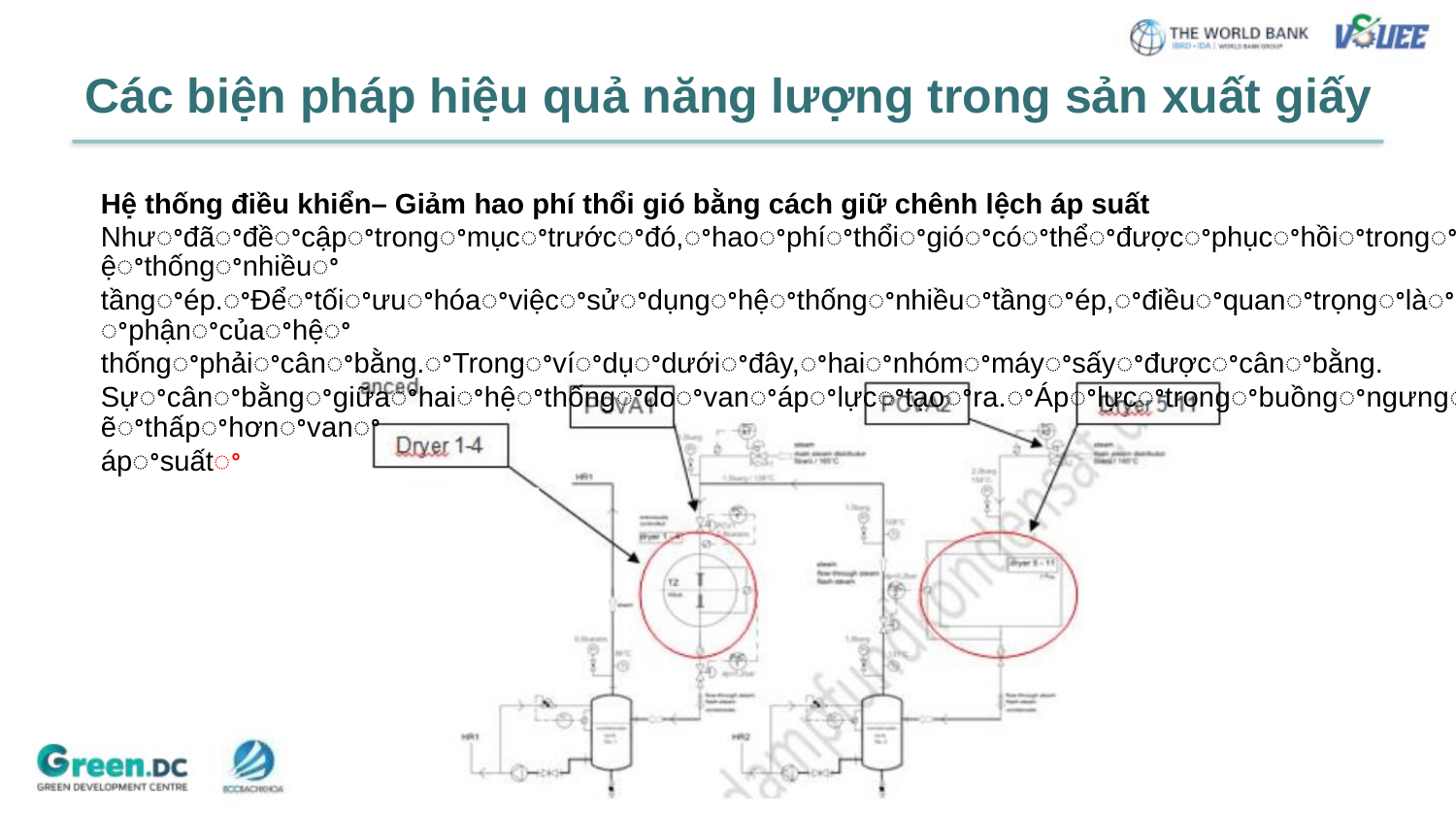

Các biện pháp hiệu quả năng lượng trong sản xuất giấy
Hệ thống điều khiển– Giảm hao phí thổi gió bằng cách giữ chênh lệch áp suất
Nhưꢀđãꢀđềꢀcậpꢀtrongꢀmụcꢀtrướcꢀđó,ꢀhaoꢀphíꢀthổiꢀgióꢀcóꢀthểꢀđượcꢀphụcꢀhồiꢀtrongꢀmộtꢀhệꢀthốngꢀnhiềuꢀ
tầngꢀép.ꢀĐểꢀtốiꢀưuꢀhóaꢀviệcꢀsửꢀdụngꢀhệꢀthốngꢀnhiềuꢀtầngꢀép,ꢀđiềuꢀquanꢀtrọngꢀlàꢀmỗiꢀbộꢀphậnꢀcủaꢀhệꢀ
thốngꢀphảiꢀcânꢀbằng.ꢀTrongꢀvíꢀdụꢀdướiꢀđây,ꢀhaiꢀnhómꢀmáyꢀsấyꢀđượcꢀcânꢀbằng.
Sựꢀcânꢀbằngꢀgiữaꢀhaiꢀhệꢀthốngꢀdoꢀvanꢀápꢀlựcꢀtạoꢀra.ꢀÁpꢀlựcꢀtrongꢀbuồngꢀngưngꢀtựꢀsẽꢀthấpꢀhơnꢀvanꢀ
ápꢀsuấtꢀ